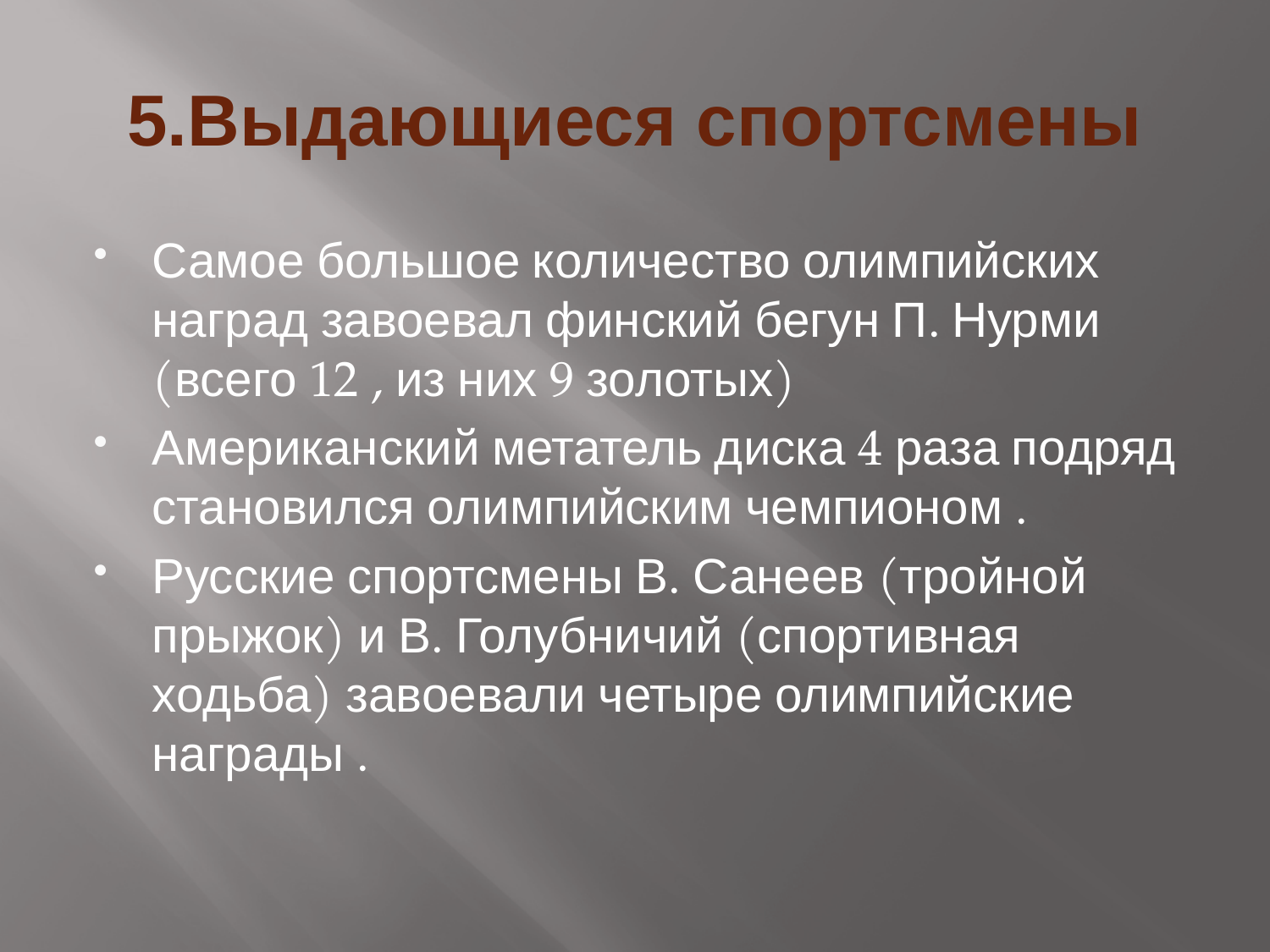

# 5.Выдающиеся спортсмены
Самое большое количество олимпийских наград завоевал финский бегун П. Нурми (всего 12 , из них 9 золотых)
Американский метатель диска 4 раза подряд становился олимпийским чемпионом .
Русские спортсмены В. Санеев (тройной прыжок) и В. Голубничий (спортивная ходьба) завоевали четыре олимпийские награды .